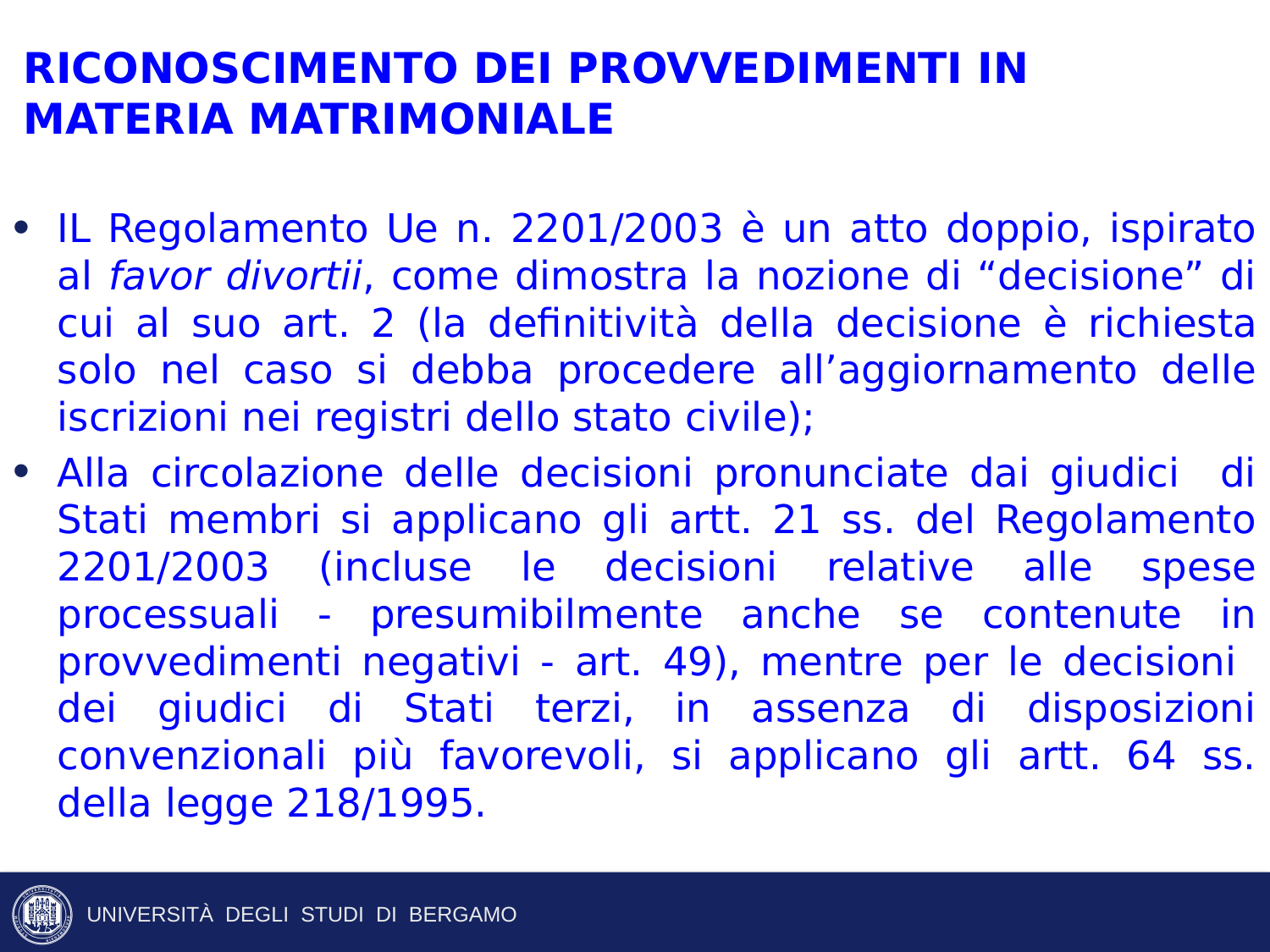

# RICONOSCIMENTO DEI PROVVEDIMENTI IN MATERIA MATRIMONIALE
IL Regolamento Ue n. 2201/2003 è un atto doppio, ispirato al favor divortii, come dimostra la nozione di “decisione” di cui al suo art. 2 (la definitività della decisione è richiesta solo nel caso si debba procedere all’aggiornamento delle iscrizioni nei registri dello stato civile);
Alla circolazione delle decisioni pronunciate dai giudici  di Stati membri si applicano gli artt. 21 ss. del Regolamento 2201/2003 (incluse le decisioni relative alle spese processuali - presumibilmente anche se contenute in provvedimenti negativi - art. 49), mentre per le decisioni  dei giudici di Stati terzi, in assenza di disposizioni convenzionali più favorevoli, si applicano gli artt. 64 ss. della legge 218/1995.